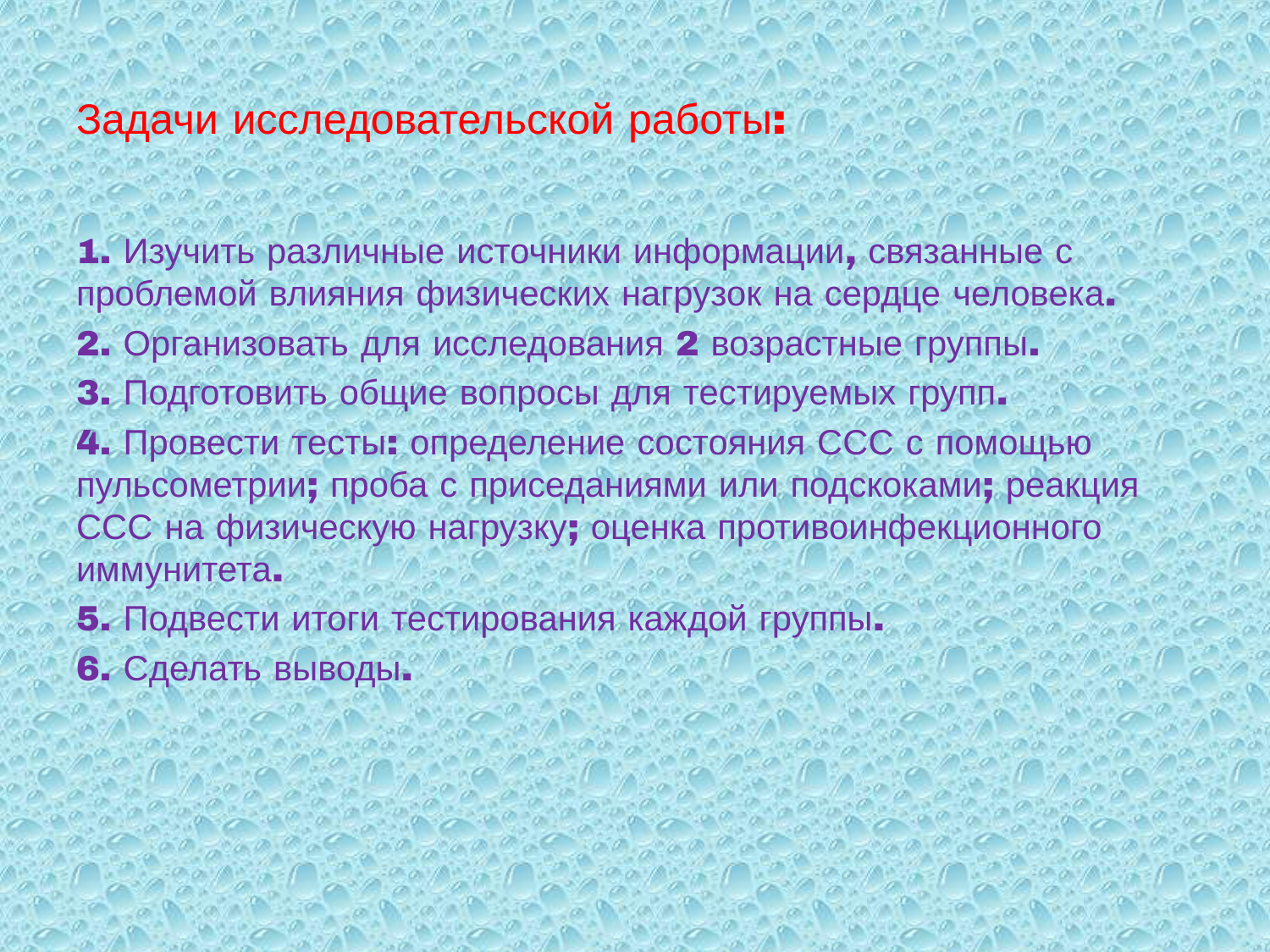

# Задачи исследовательской работы:
1. Изучить различные источники информации, связанные с проблемой влияния физических нагрузок на сердце человека.
2. Организовать для исследования 2 возрастные группы.
3. Подготовить общие вопросы для тестируемых групп.
4. Провести тесты: определение состояния ССС с помощью пульсометрии; проба с приседаниями или подскоками; реакция ССС на физическую нагрузку; оценка противоинфекционного иммунитета.
5. Подвести итоги тестирования каждой группы.
6. Сделать выводы.